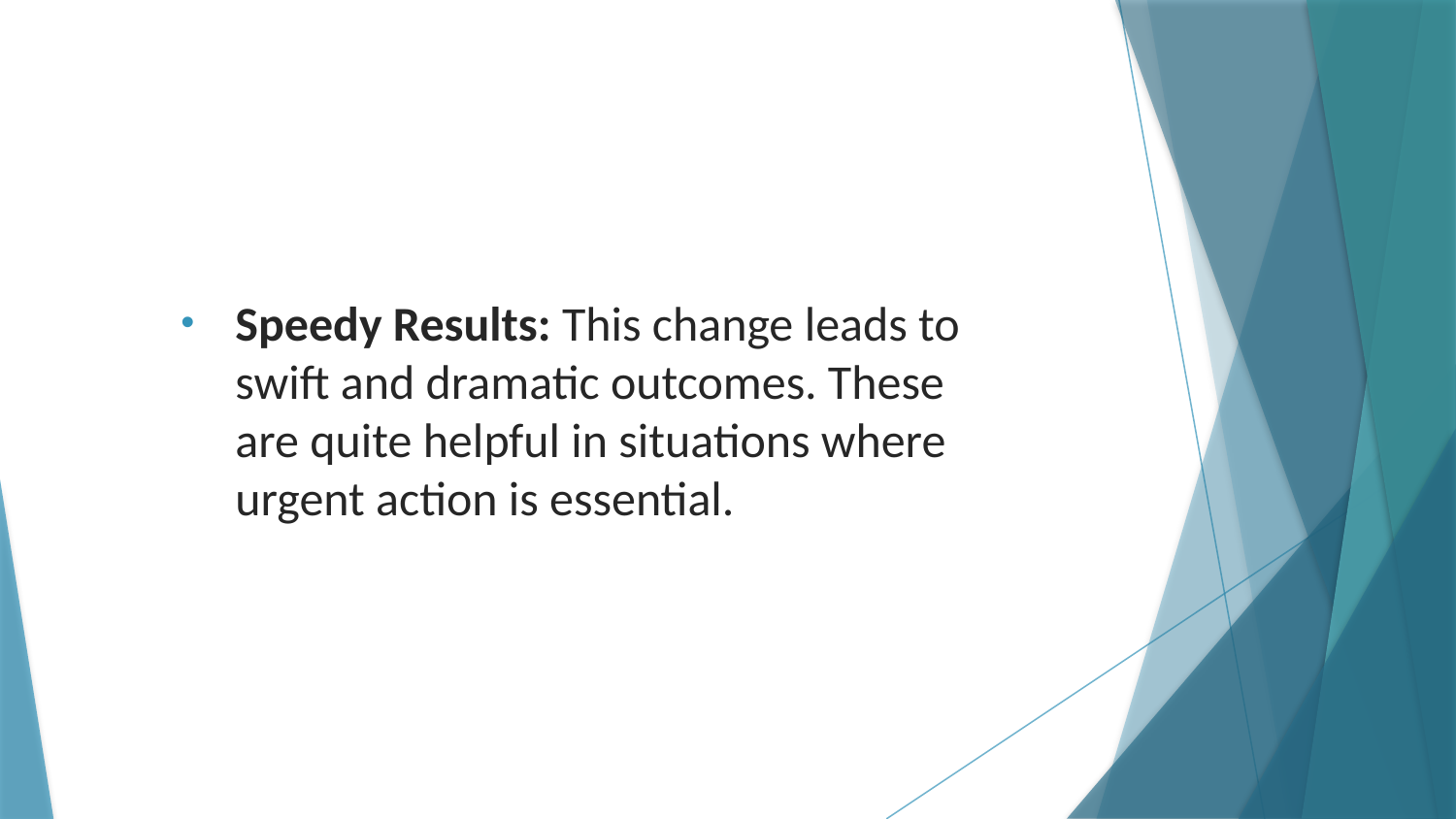

Speedy Results: This change leads to swift and dramatic outcomes. These are quite helpful in situations where urgent action is essential.